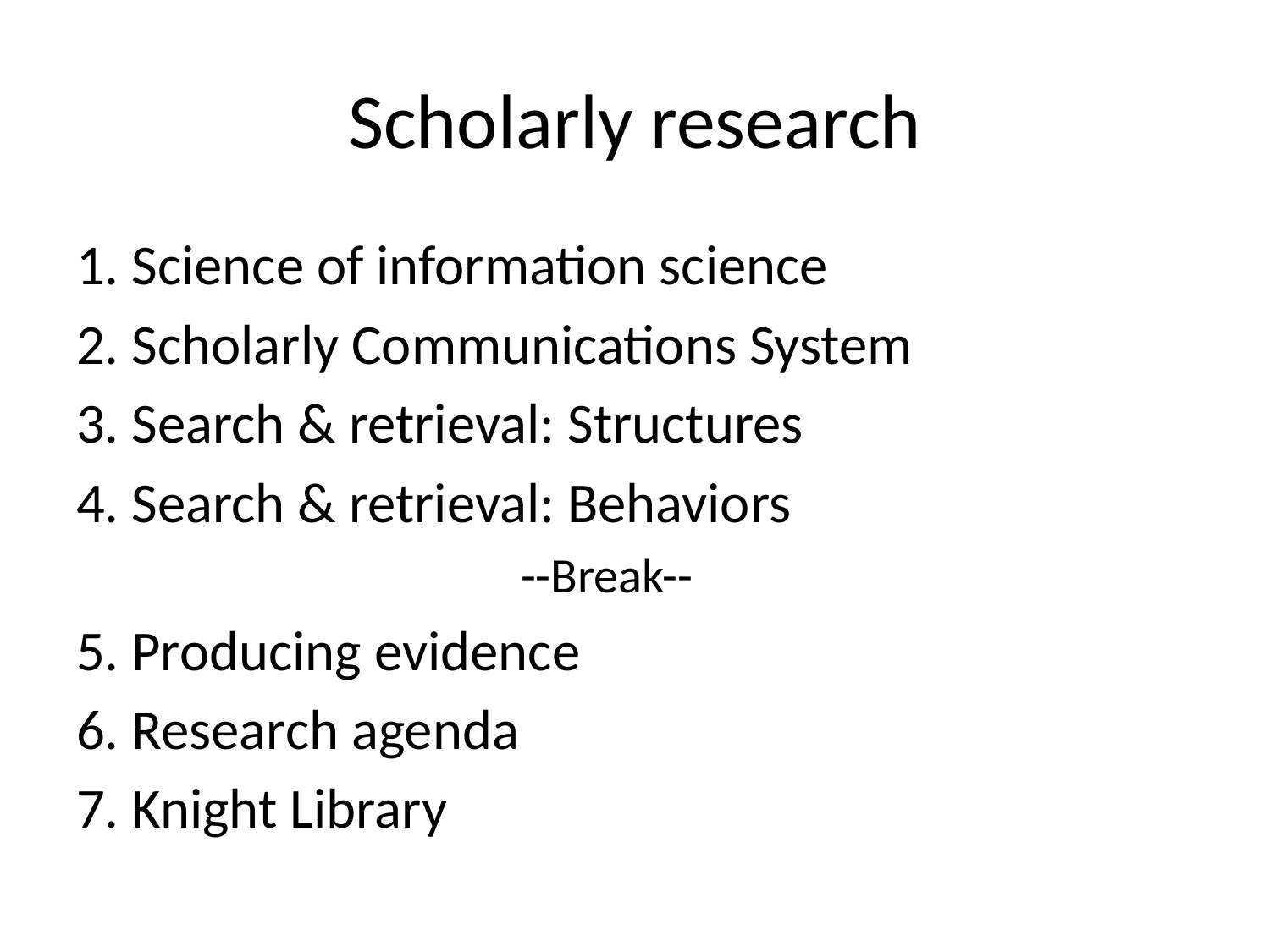

# Scholarly research
1. Science of information science
2. Scholarly Communications System
3. Search & retrieval: Structures
4. Search & retrieval: Behaviors
			--Break--
5. Producing evidence
6. Research agenda
7. Knight Library